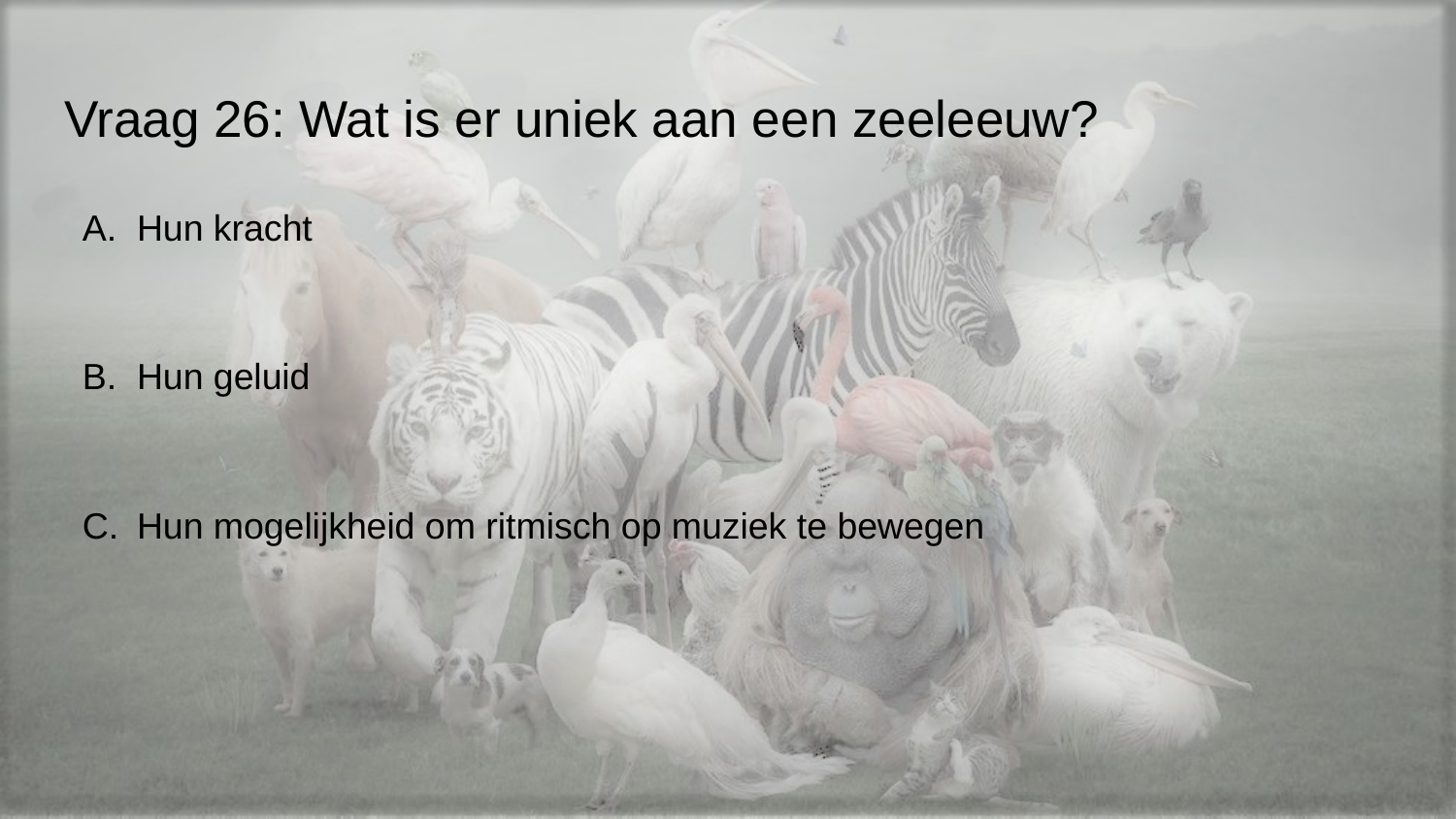

# Vraag 26: Wat is er uniek aan een zeeleeuw?
Hun kracht

Hun geluid

Hun mogelijkheid om ritmisch op muziek te bewegen